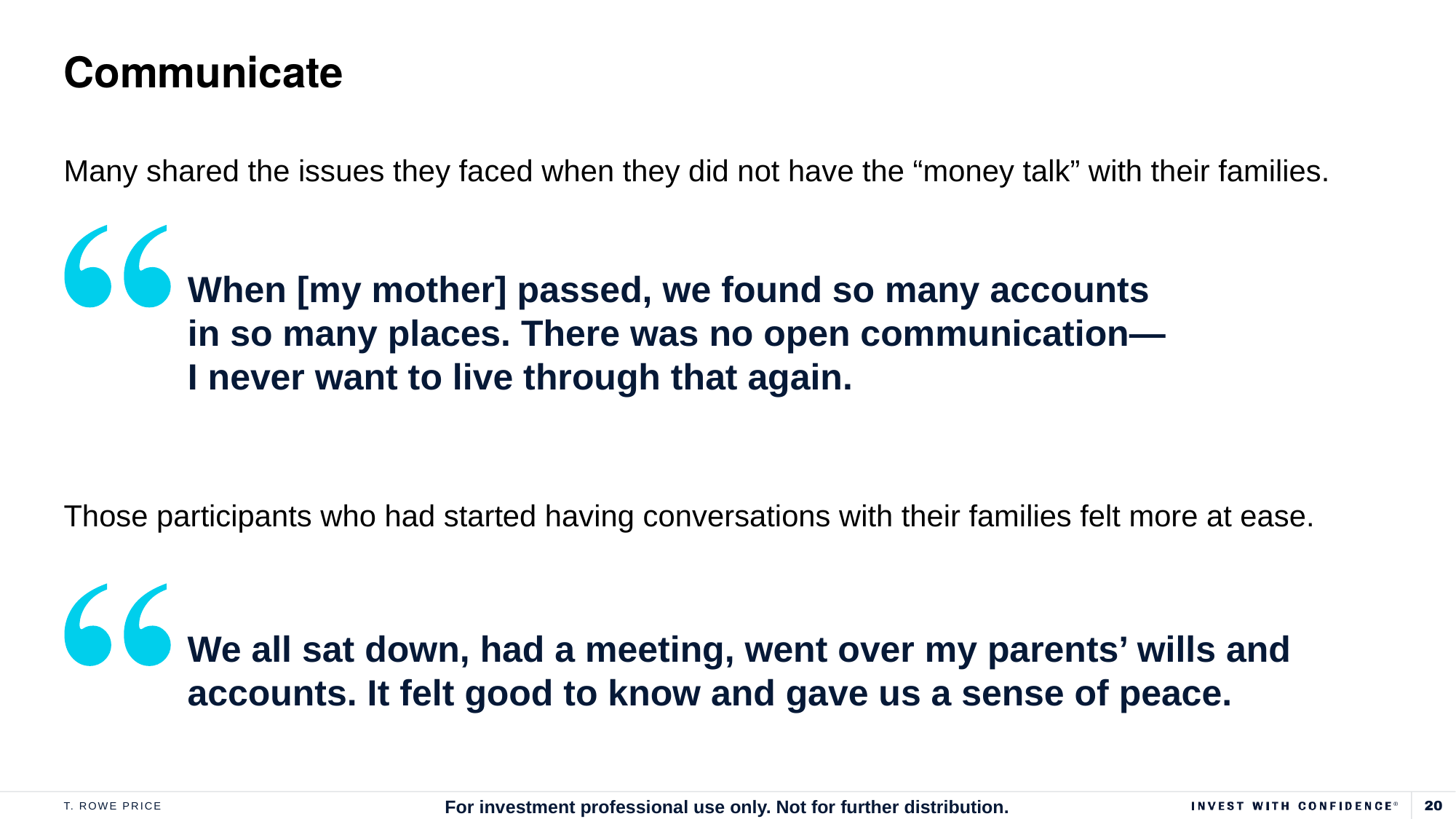

# Communicate

Many shared the issues they faced when they did not have the “money talk” with their families.

When [my mother] passed, we found so many accounts in so many places. There was no open communication—
I never want to live through that again.

Those participants who had started having conversations with their families felt more at ease.

We all sat down, had a meeting, went over my parents’ wills and accounts. It felt good to know and gave us a sense of peace.
For investment professional use only. Not for further distribution.